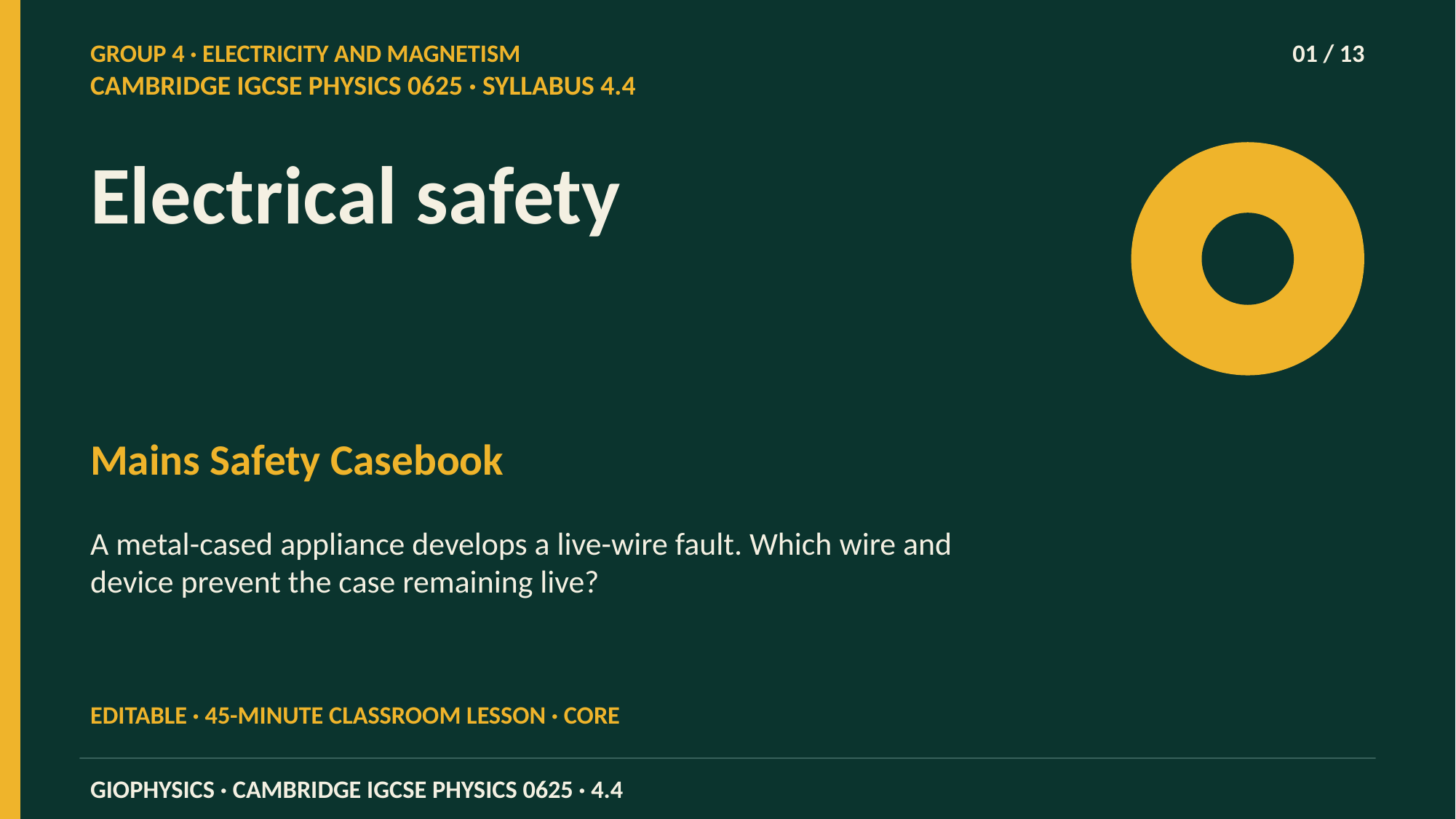

GROUP 4 · ELECTRICITY AND MAGNETISM
01 / 13
CAMBRIDGE IGCSE PHYSICS 0625 · SYLLABUS 4.4
Electrical safety

Mains Safety Casebook
A metal-cased appliance develops a live-wire fault. Which wire and device prevent the case remaining live?
EDITABLE · 45-MINUTE CLASSROOM LESSON · CORE

GIOPHYSICS · CAMBRIDGE IGCSE PHYSICS 0625 · 4.4